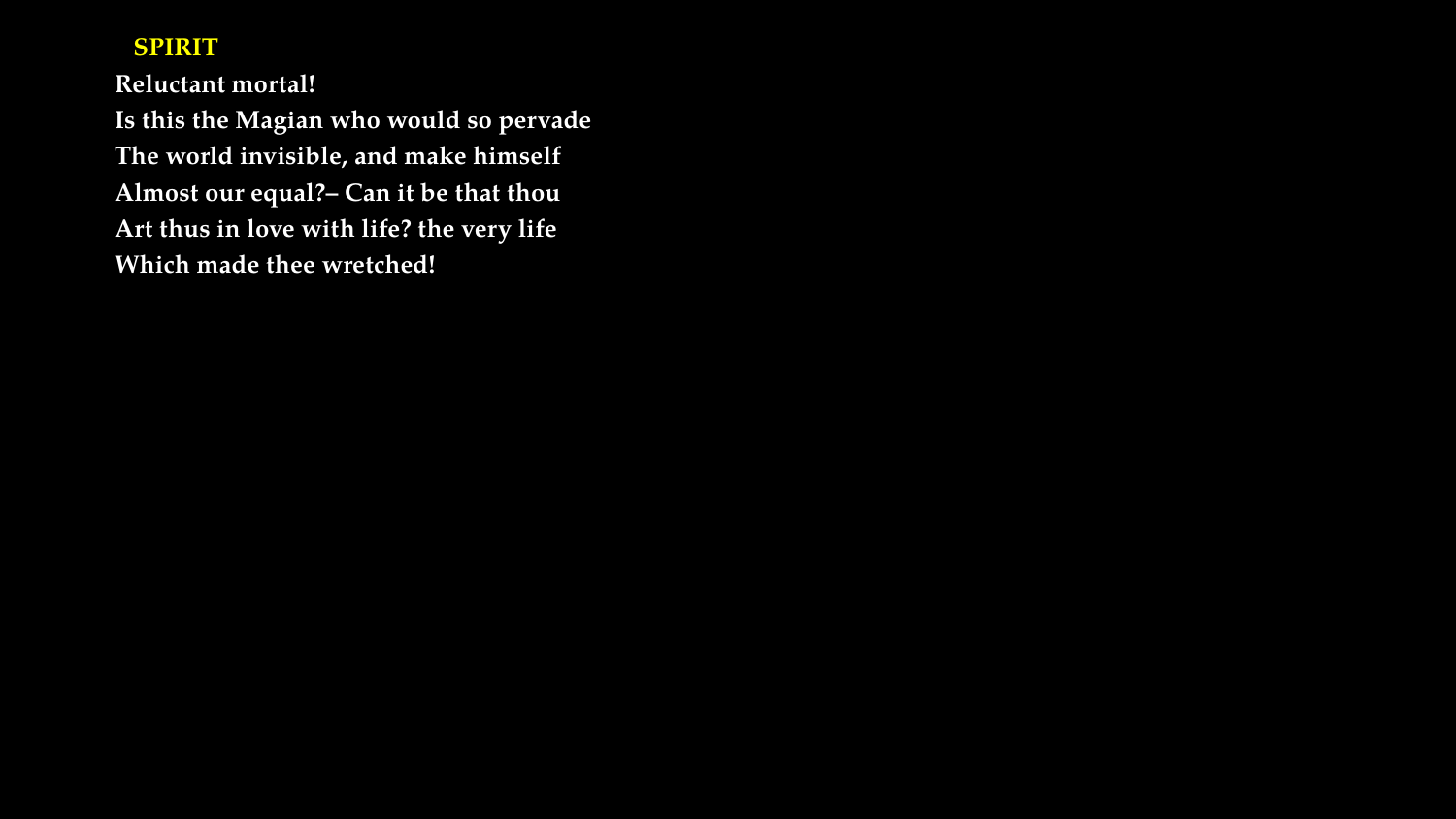

# SPIRIT Reluctant mortal! Is this the Magian who would so pervade The world invisible, and make himself Almost our equal?– Can it be that thou Art thus in love with life? the very life Which made thee wretched!